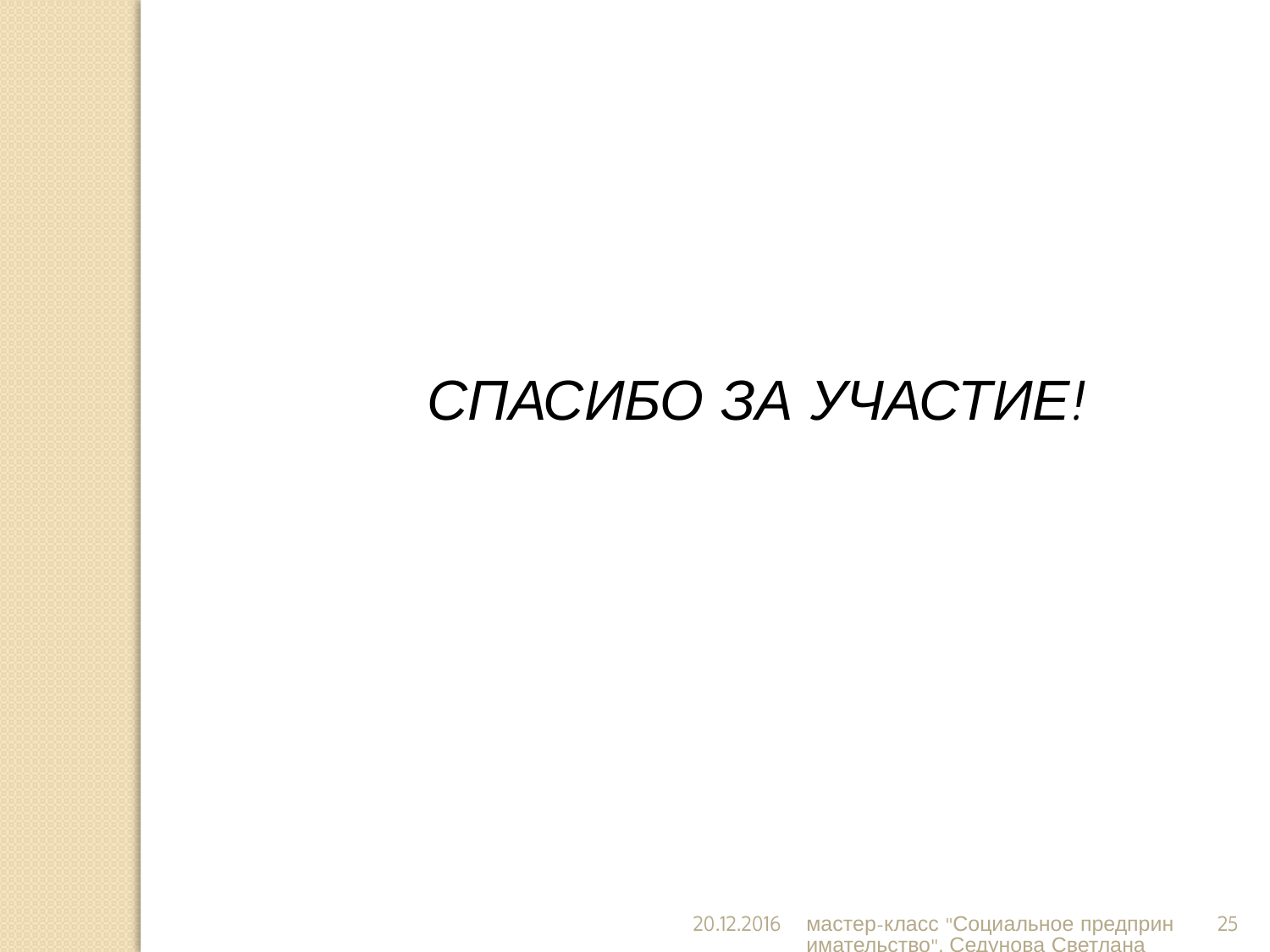

СПАСИБО ЗА УЧАСТИЕ!
20.12.2016
мастер-класс "Социальное предпринимательство". Седунова Светлана
25